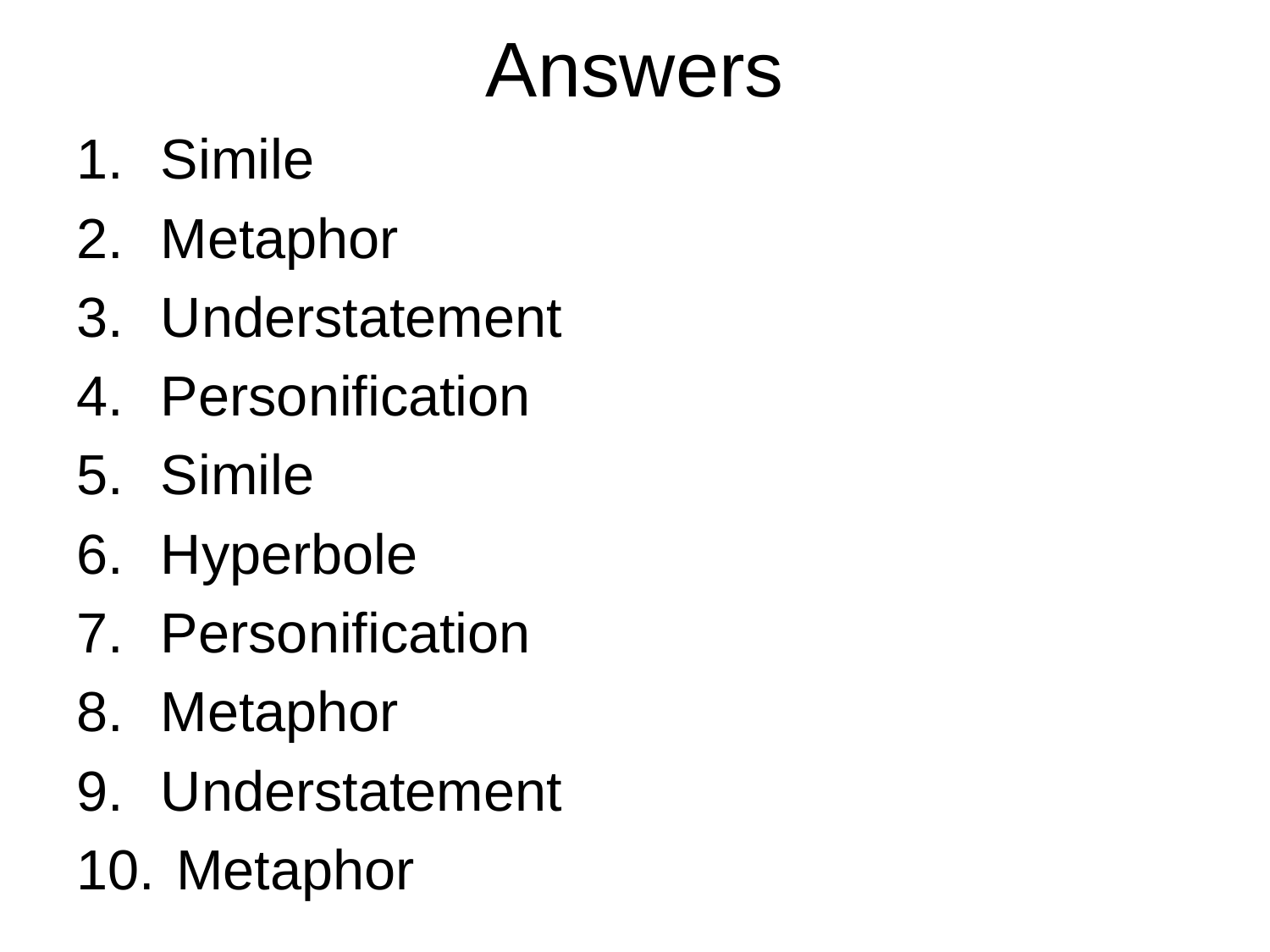

# Answers
Simile
Metaphor
Understatement
Personification
Simile
Hyperbole
Personification
Metaphor
Understatement
 Metaphor